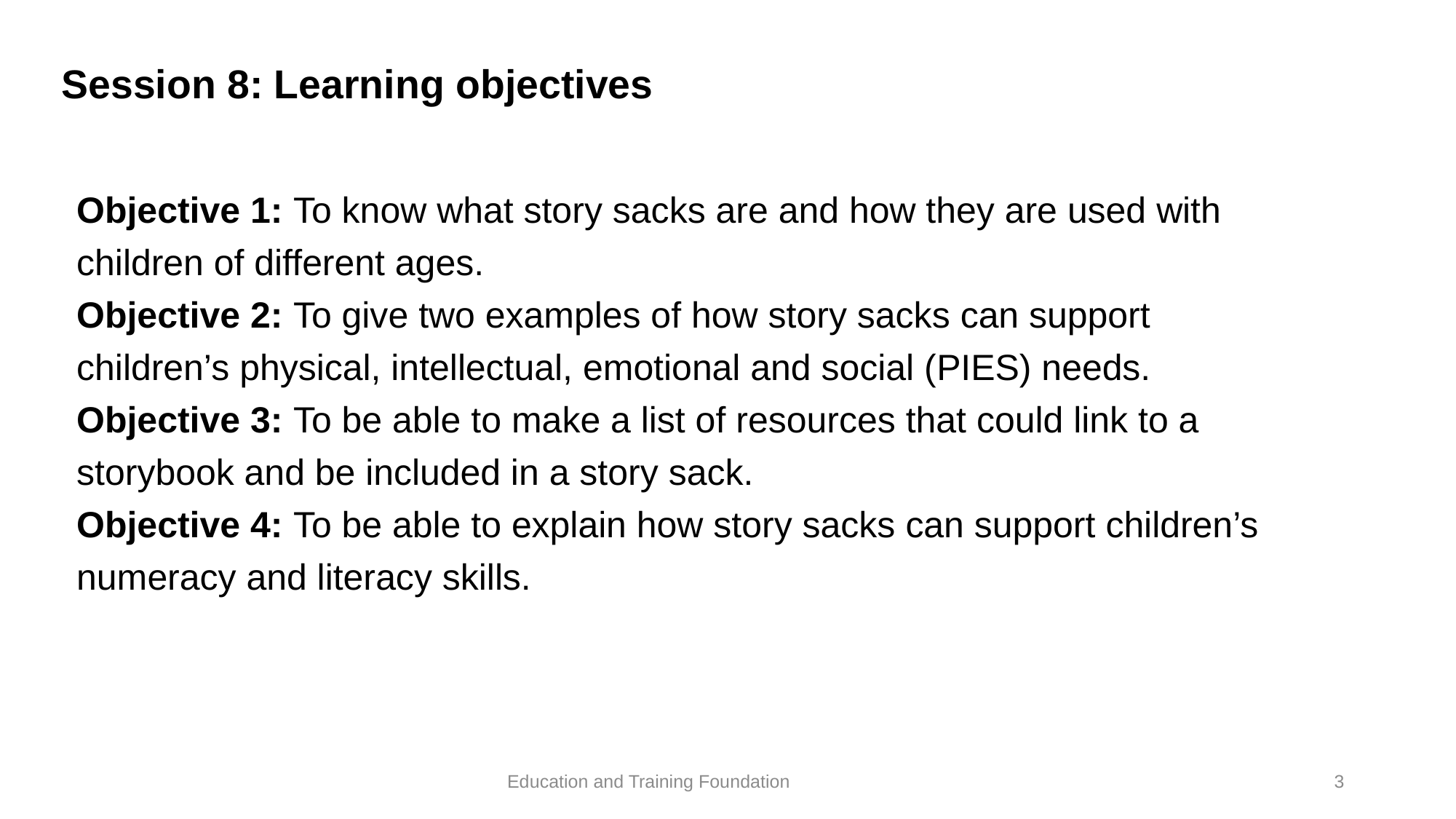

# Session 8: Learning objectives
Objective 1: To know what story sacks are and how they are used with children of different ages.
Objective 2: To give two examples of how story sacks can support children’s physical, intellectual, emotional and social (PIES) needs.
Objective 3: To be able to make a list of resources that could link to a storybook and be included in a story sack.
Objective 4: To be able to explain how story sacks can support children’s numeracy and literacy skills.
3
Education and Training Foundation